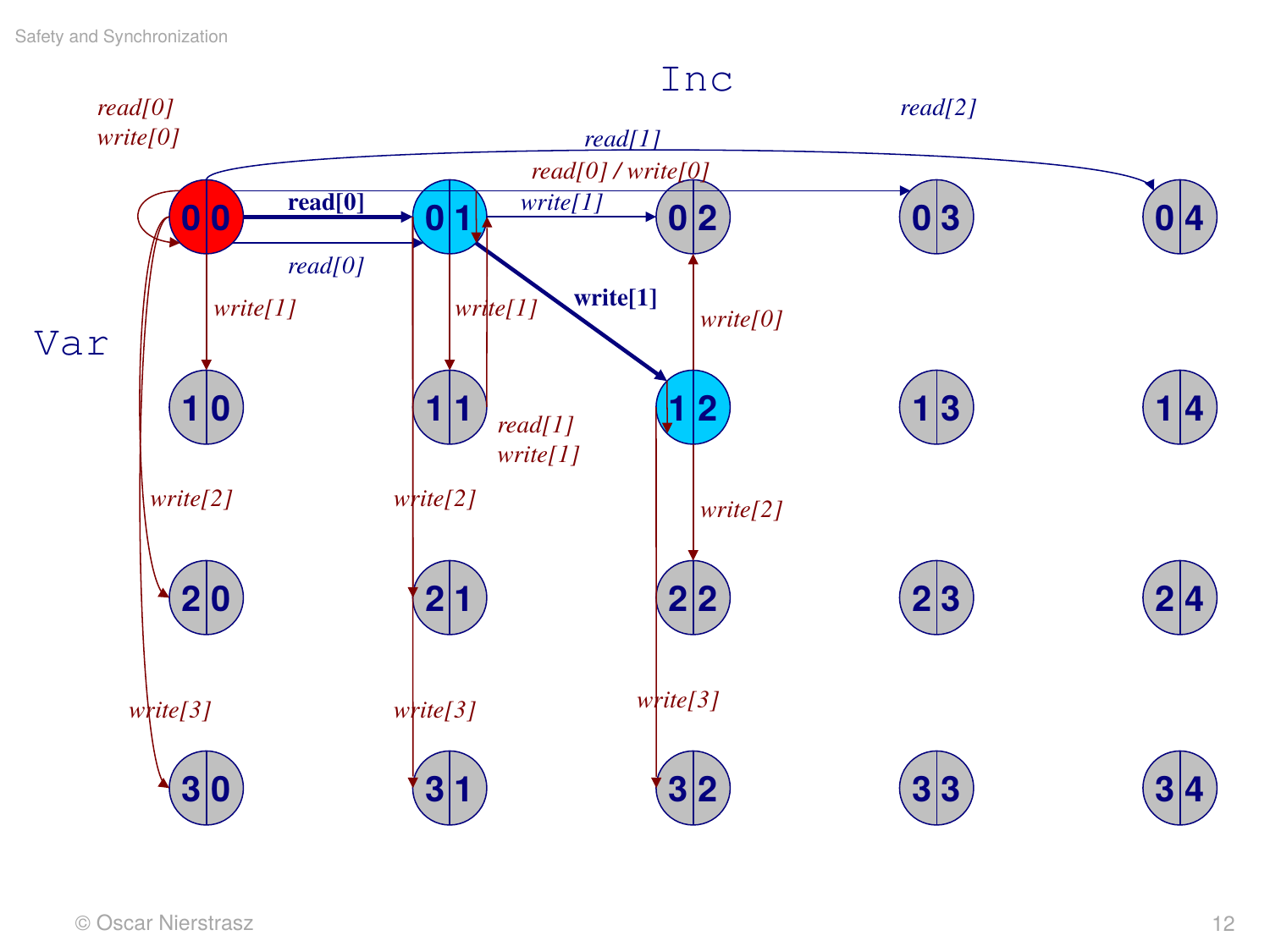

Safety and Synchronization
Inc
read[0]
write[0]
read[2]
read[1]
read[0] / write[0]
write[1]
write[1]
write[2]
write[3]
read[0]
0 0
0 1
0 2
0 3
0 4
write[1]
write[0]
read[1]
write[1]
write[2]
write[3]
read[0]
write[1]
Var
1 0
1 1
1 2
1 3
1 4
write[2]
2 0
2 1
2 2
2 3
2 4
write[3]
3 0
3 1
3 2
3 3
3 4
© Oscar Nierstrasz
12